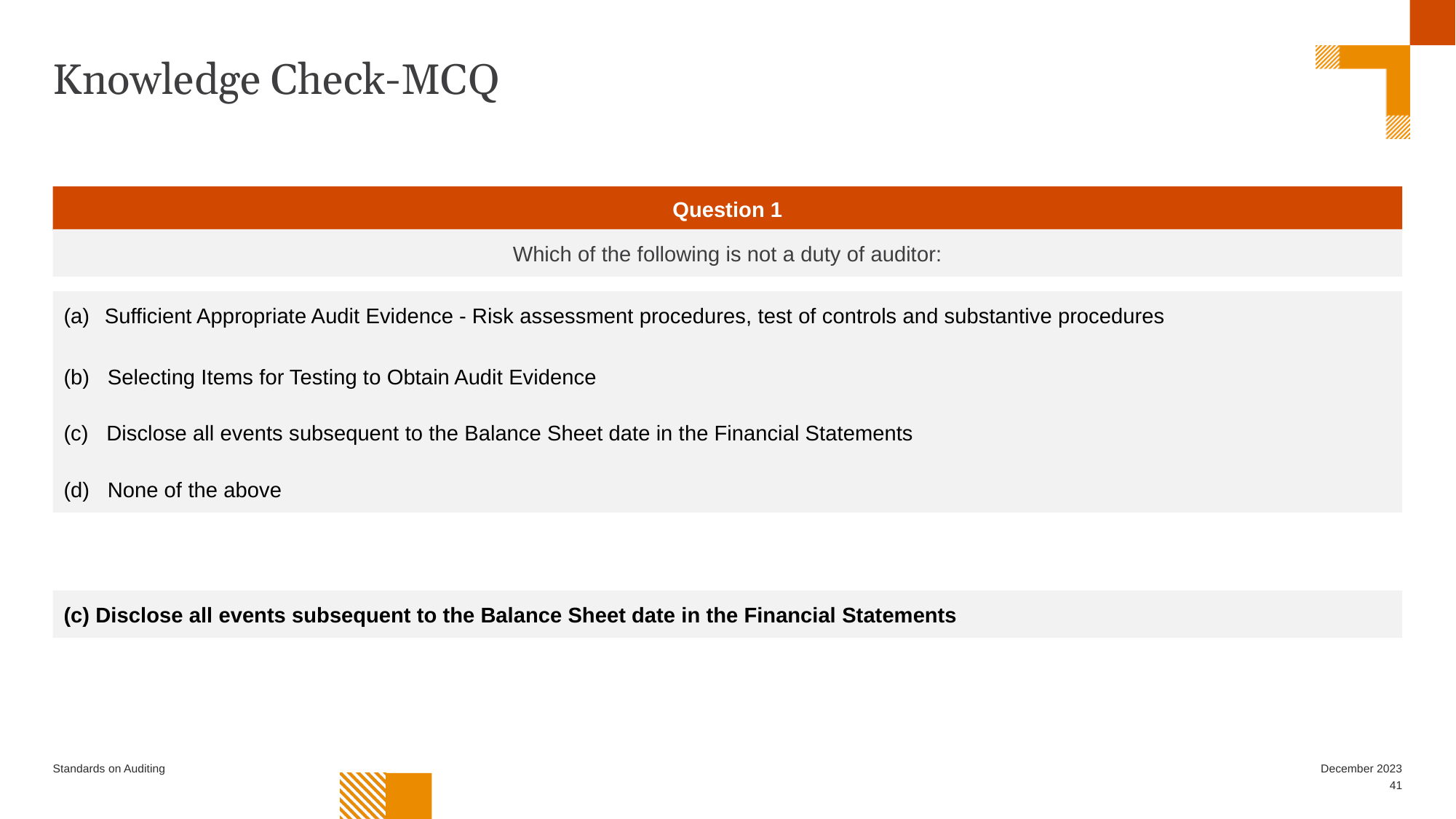

# Knowledge Check-MCQ
Question 1
Which of the following is not a duty of auditor:
Sufficient Appropriate Audit Evidence - Risk assessment procedures, test of controls and substantive procedures

(b)   Selecting Items for Testing to Obtain Audit Evidence
(c)   Disclose all events subsequent to the Balance Sheet date in the Financial Statements
(d)   None of the above
(c) Disclose all events subsequent to the Balance Sheet date in the Financial Statements
Standards on Auditing
December 2023
41